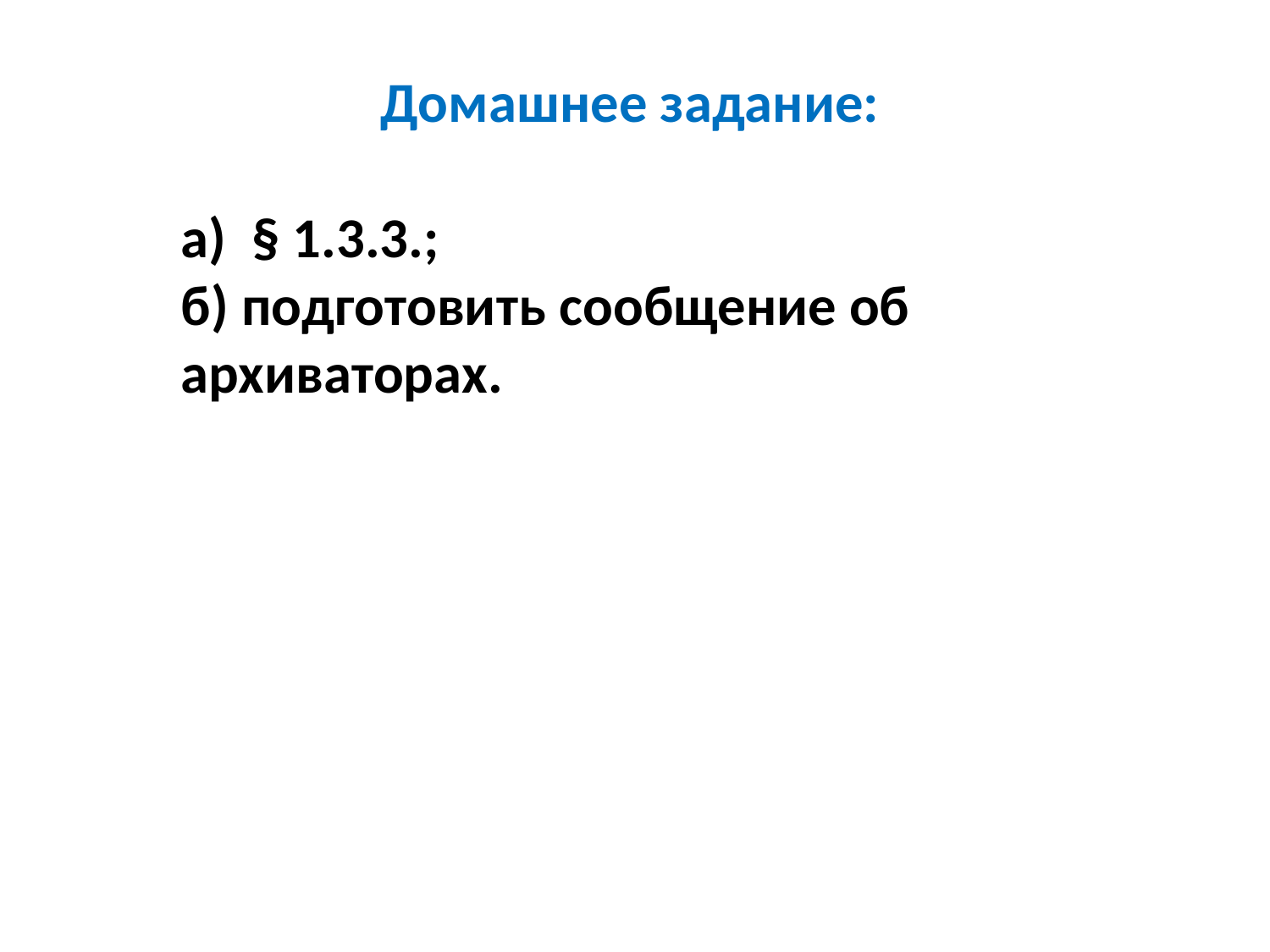

Домашнее задание:

а)  § 1.3.3.;
б) подготовить сообщение об архиваторах.